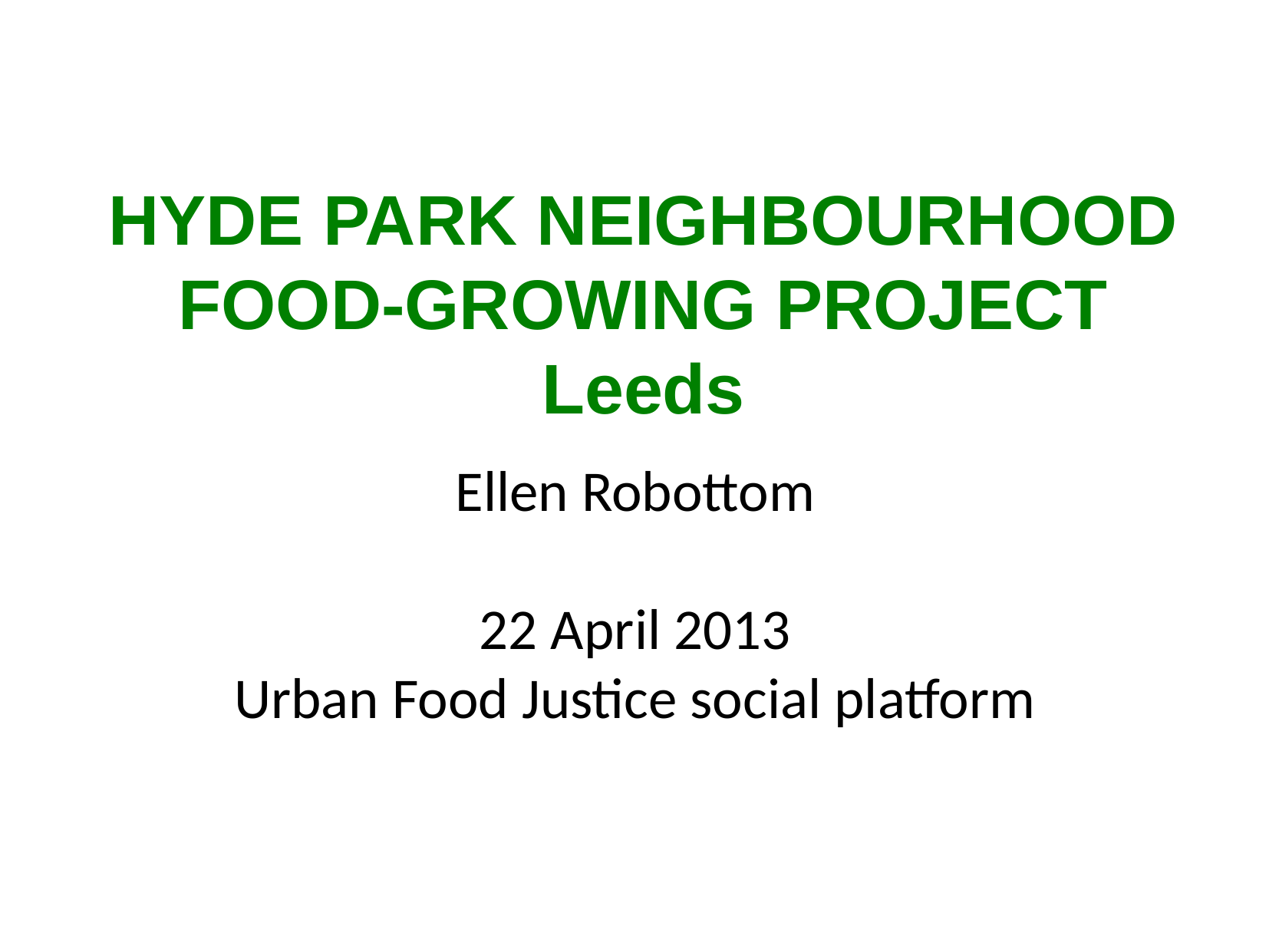

HYDE PARK NEIGHBOURHOOD FOOD-GROWING PROJECT
Leeds
Ellen Robottom

22 April 2013
Urban Food Justice social platform